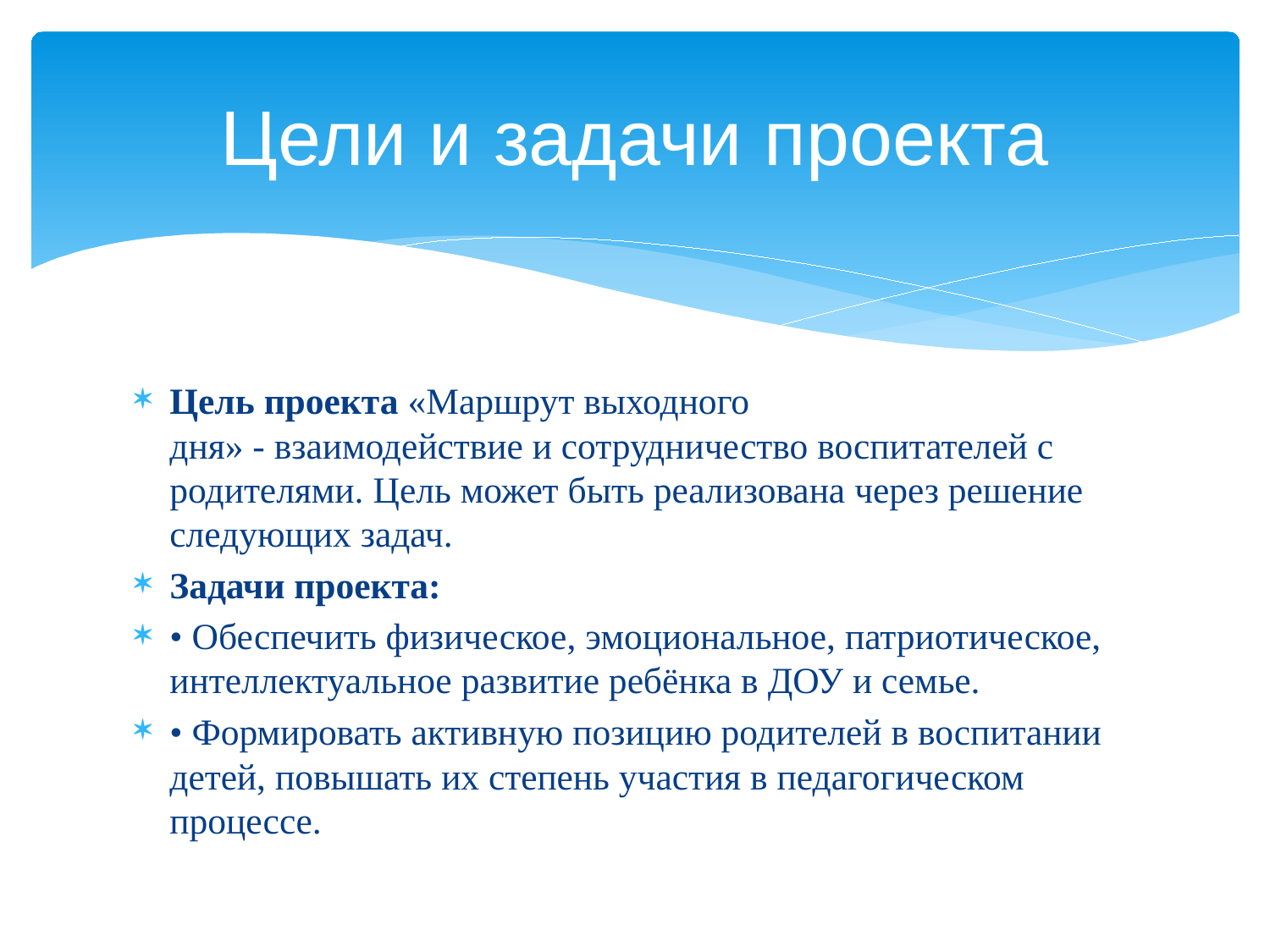

# Цели и задачи проекта
Цель проекта «Маршрут выходного дня» - взаимодействие и сотрудничество воспитателей с родителями. Цель может быть реализована через решение следующих задач.
Задачи проекта:
• Обеспечить физическое, эмоциональное, патриотическое, интеллектуальное развитие ребёнка в ДОУ и семье.
• Формировать активную позицию родителей в воспитании детей, повышать их степень участия в педагогическом процессе.